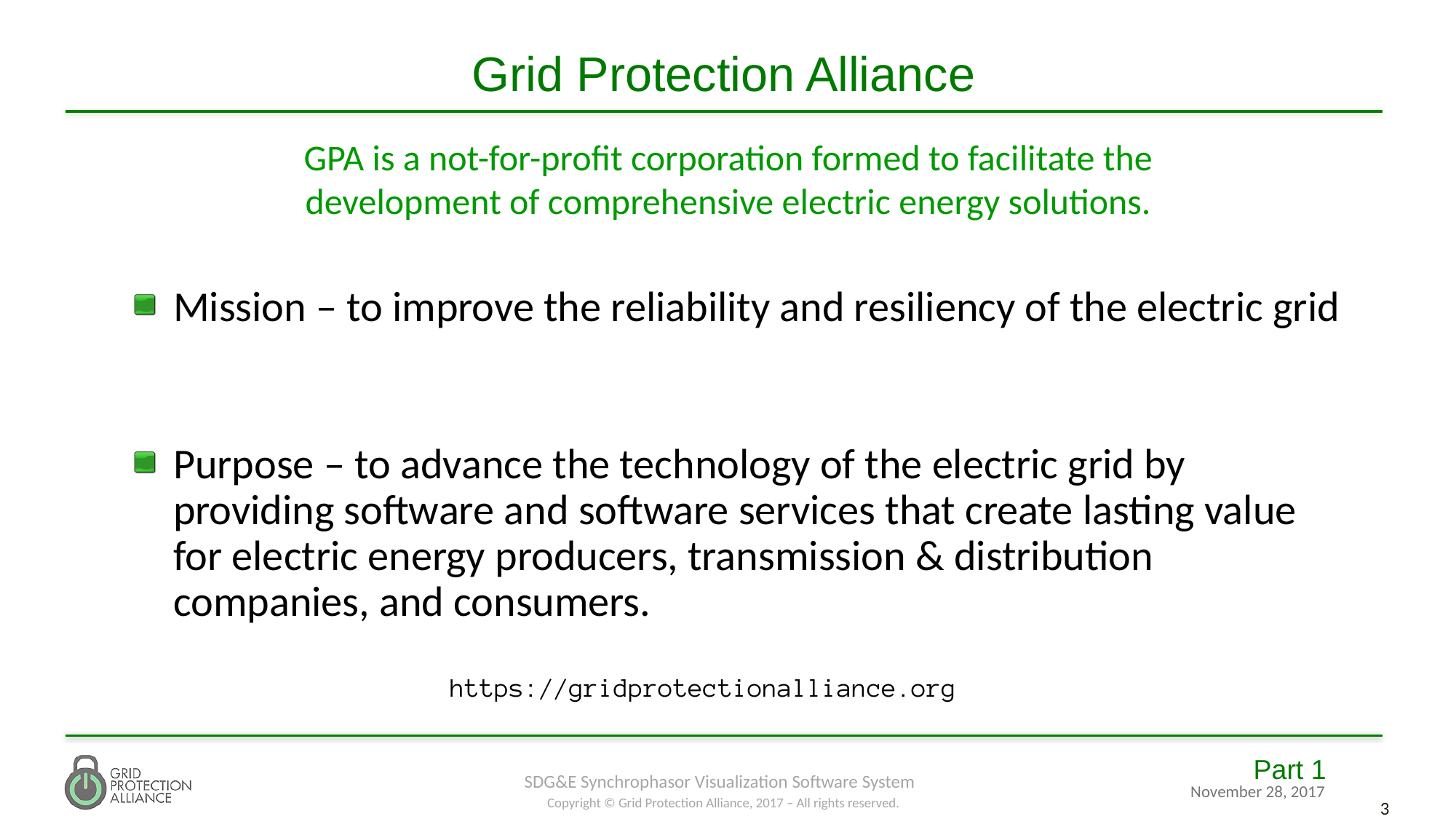

# Grid Protection Alliance
GPA is a not-for-profit corporation formed to facilitate the development of comprehensive electric energy solutions.
Mission – to improve the reliability and resiliency of the electric grid
Purpose – to advance the technology of the electric grid by providing software and software services that create lasting value for electric energy producers, transmission & distribution companies, and consumers.
https://gridprotectionalliance.org
Part 1
November 28, 2017
SDG&E Synchrophasor Visualization Software System